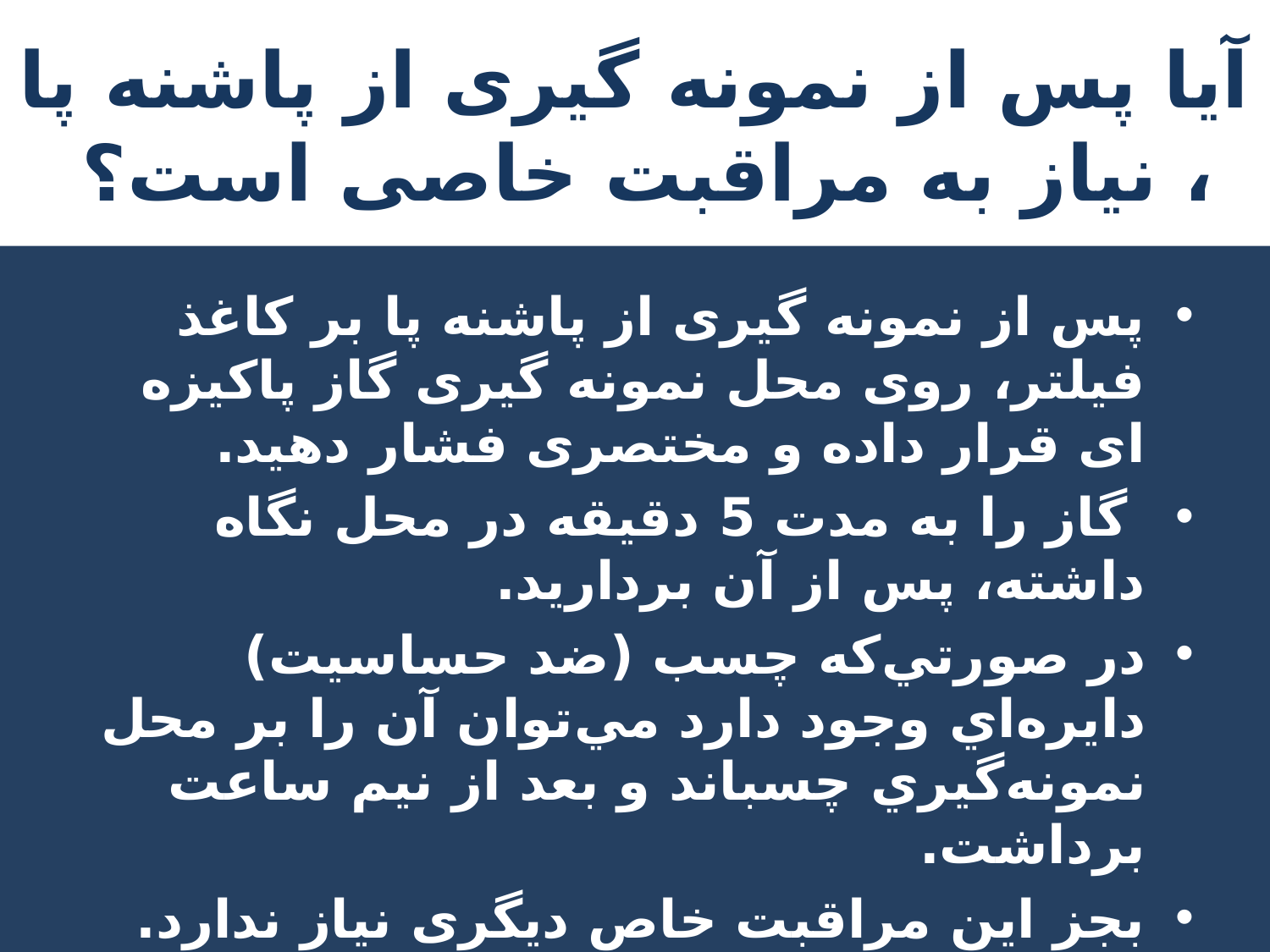

# آيا پس از نمونه گيری از پاشنه پا ، نياز به مراقبت خاصی است؟
پس از نمونه گيری از پاشنه پا بر كاغذ فيلتر، روی محل نمونه گيری گاز پاکيزه ای قرار داده و مختصری فشار دهيد.
 گاز را به مدت 5 دقيقه در محل نگاه داشته، پس از آن برداريد.
در صورتي‌كه چسب (ضد حساسيت) دايره‌اي وجود دارد مي‌توان آن را بر محل نمونه‌گيري چسباند و بعد از نيم ساعت برداشت.
بجز اين مراقبت خاص ديگری نياز ندارد.
حمام دادن نوزاد پس از غربالگري مشكلي ندارد.